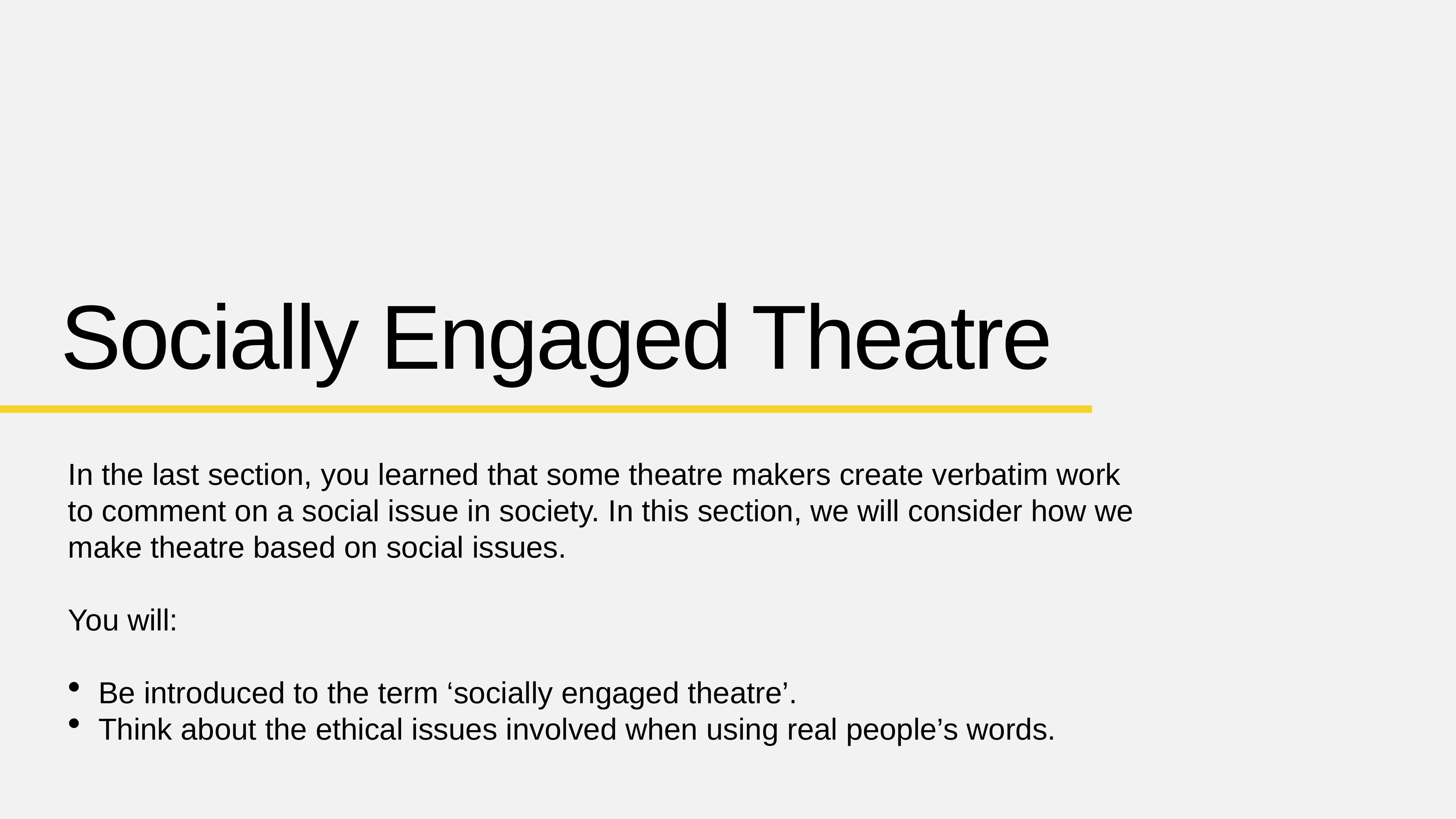

# Socially Engaged Theatre
In the last section, you learned that some theatre makers create verbatim work to comment on a social issue in society. In this section, we will consider how we make theatre based on social issues.

You will:
Be introduced to the term ‘socially engaged theatre’.
Think about the ethical issues involved when using real people’s words.